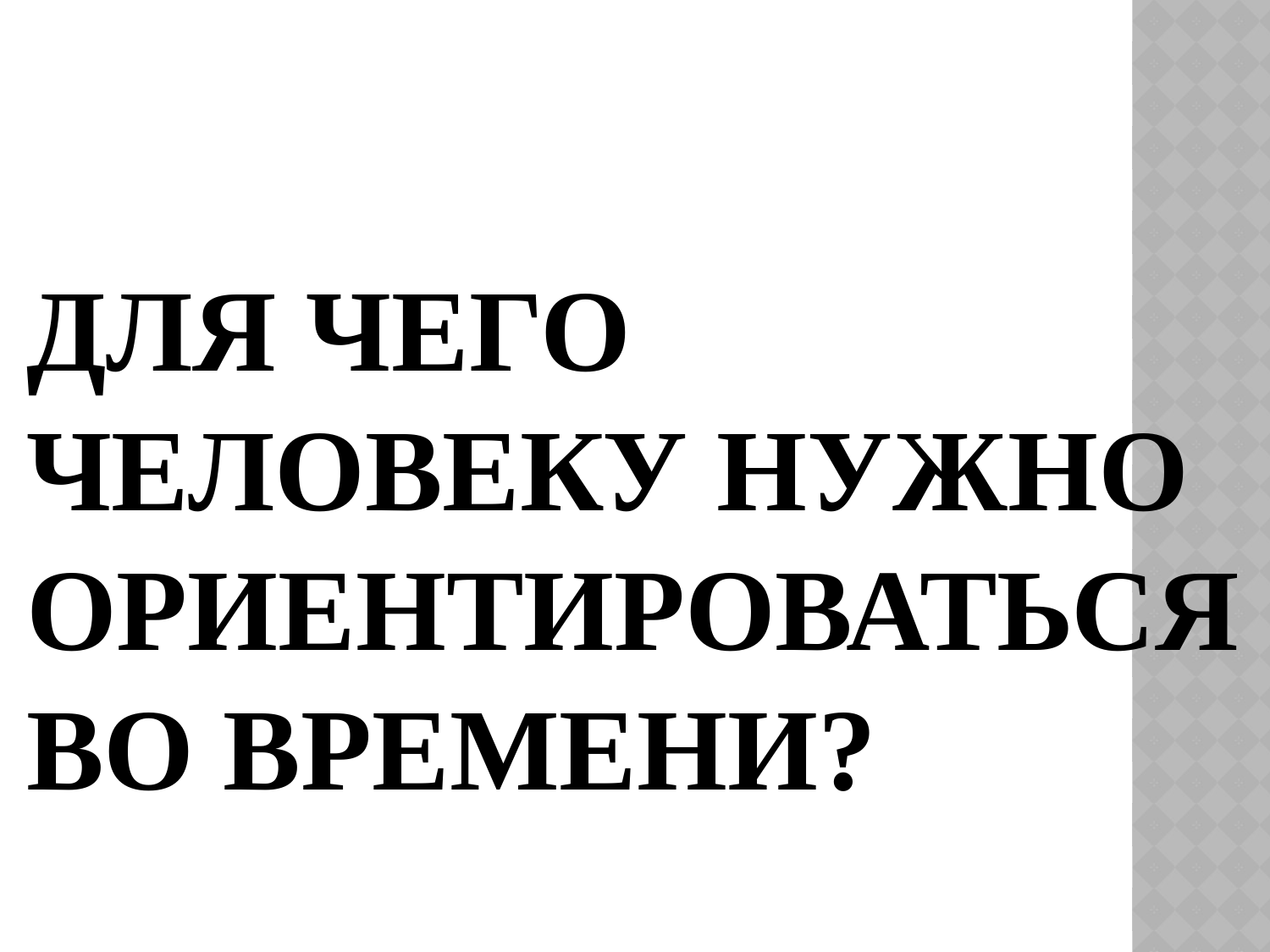

# Для чего человеку нужно ориентироваться во времени?